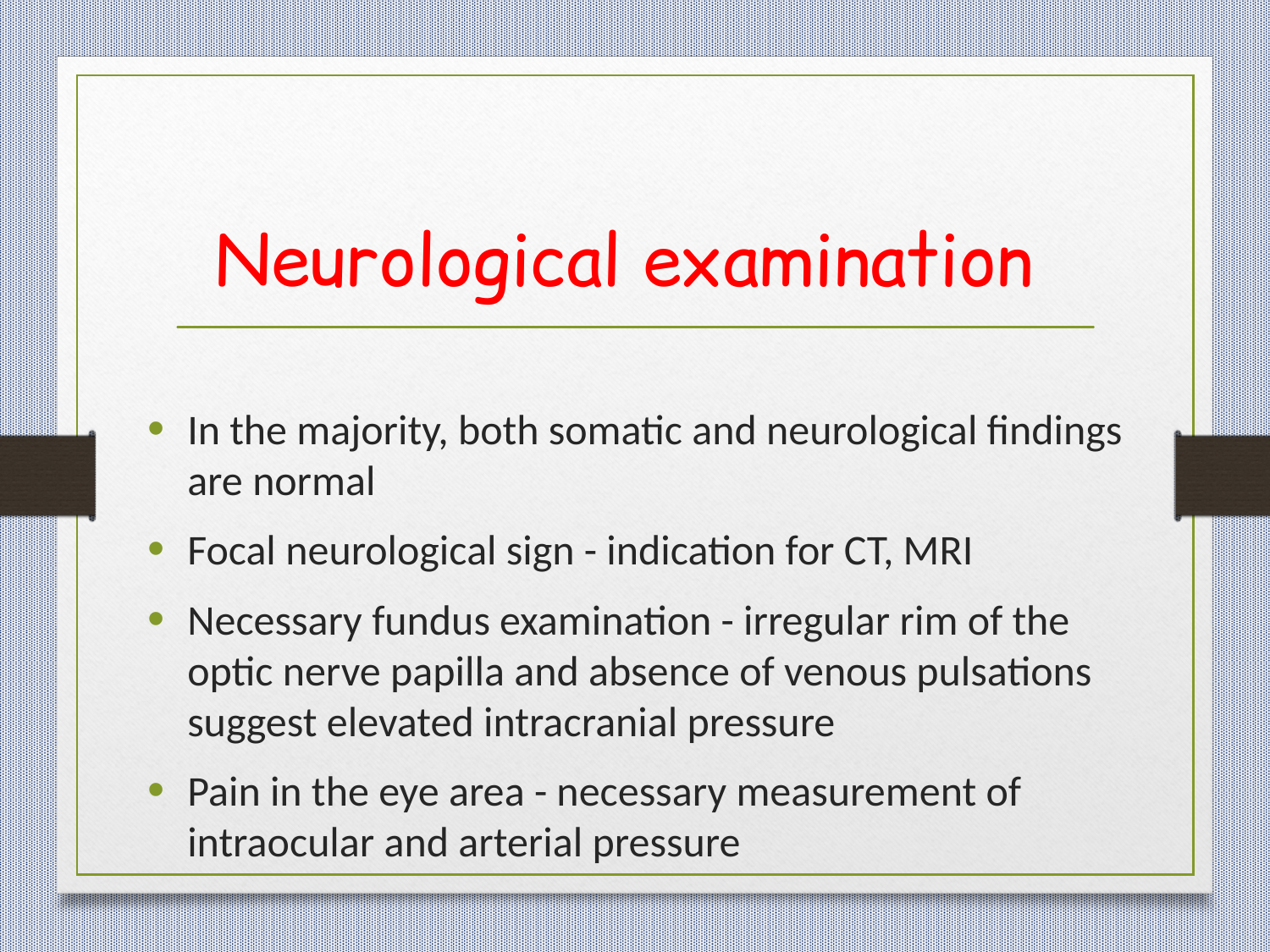

# Neurological examination
In the majority, both somatic and neurological findings are normal
Focal neurological sign - indication for CT, MRI
Necessary fundus examination - irregular rim of the optic nerve papilla and absence of venous pulsations suggest elevated intracranial pressure
Pain in the eye area - necessary measurement of intraocular and arterial pressure